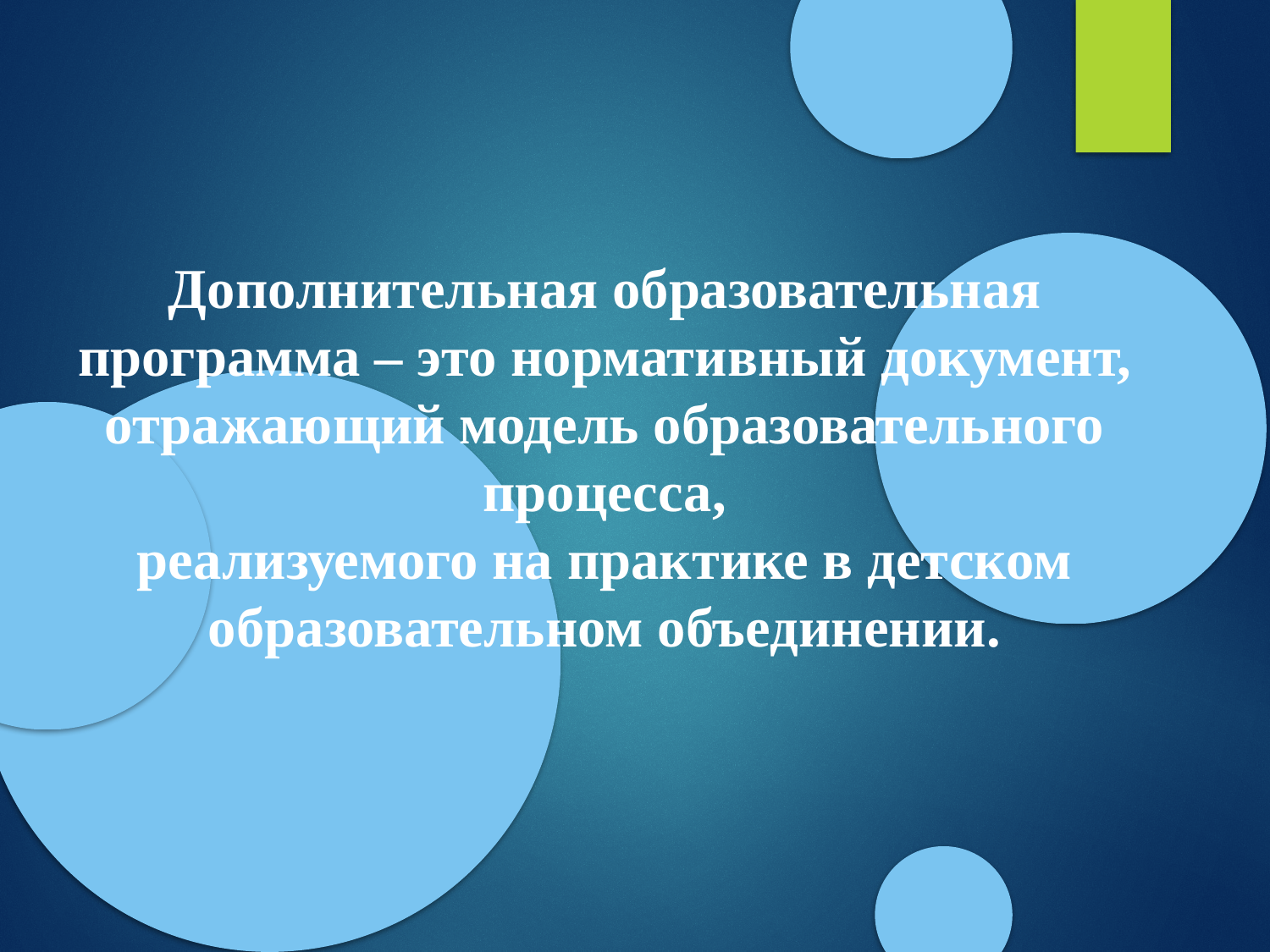

Дополнительная образовательная
программа – это нормативный документ,
отражающий модель образовательного процесса,
реализуемого на практике в детском
образовательном объединении.